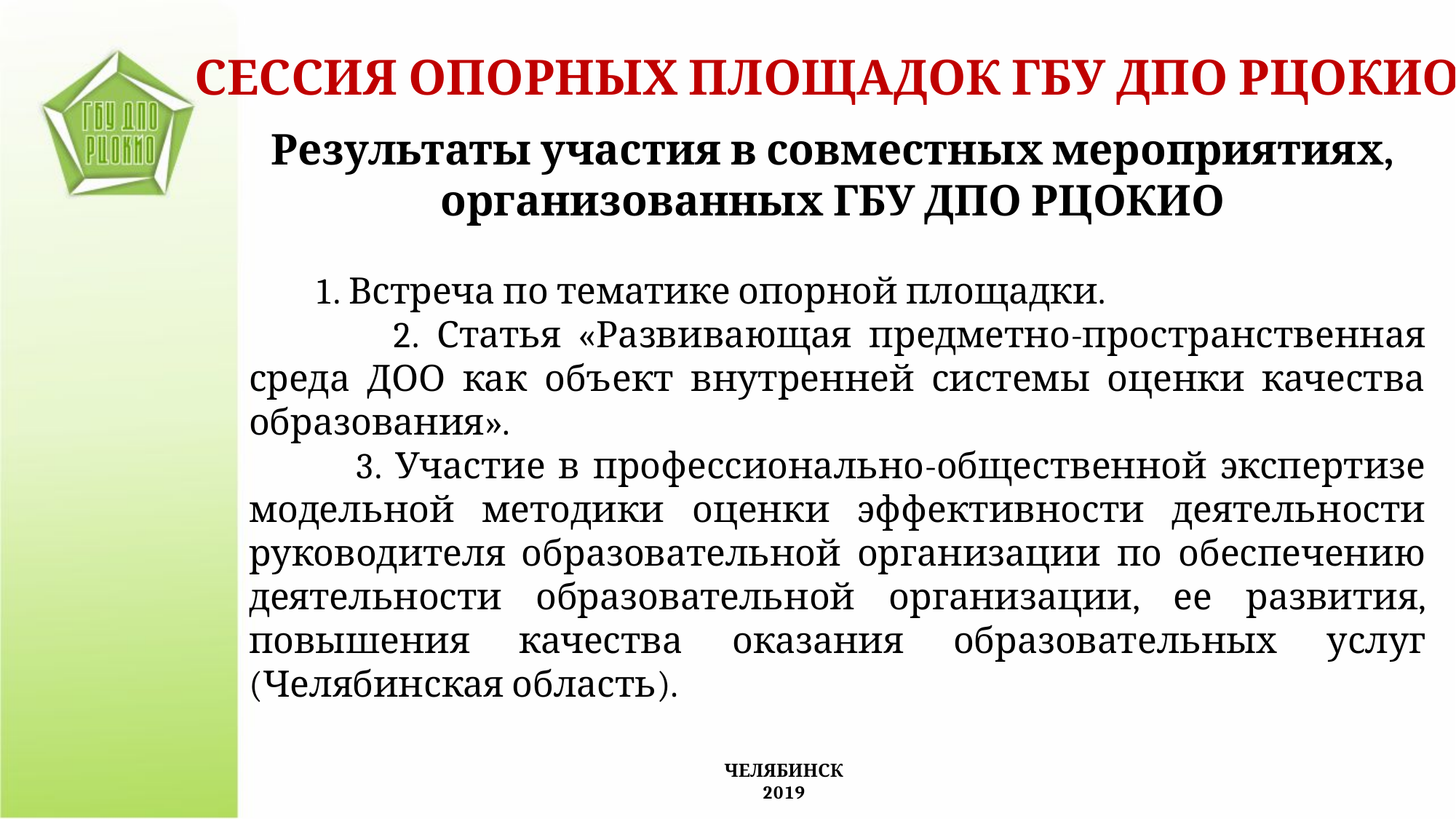

СЕССИЯ ОПОРНЫХ ПЛОЩАДОК ГБУ ДПО РЦОКИО
Результаты участия в совместных мероприятиях,
организованных ГБУ ДПО РЦОКИО

        1. Встреча по тематике опорной площадки.
        2. Статья «Развивающая предметно-пространственная среда ДОО как объект внутренней системы оценки качества образования».
        3. Участие в профессионально-общественной экспертизе модельной методики оценки эффективности деятельности руководителя образовательной организации по обеспечению деятельности образовательной организации, ее развития, повышения качества оказания образовательных услуг (Челябинская область).

ЧЕЛЯБИНСК
2019